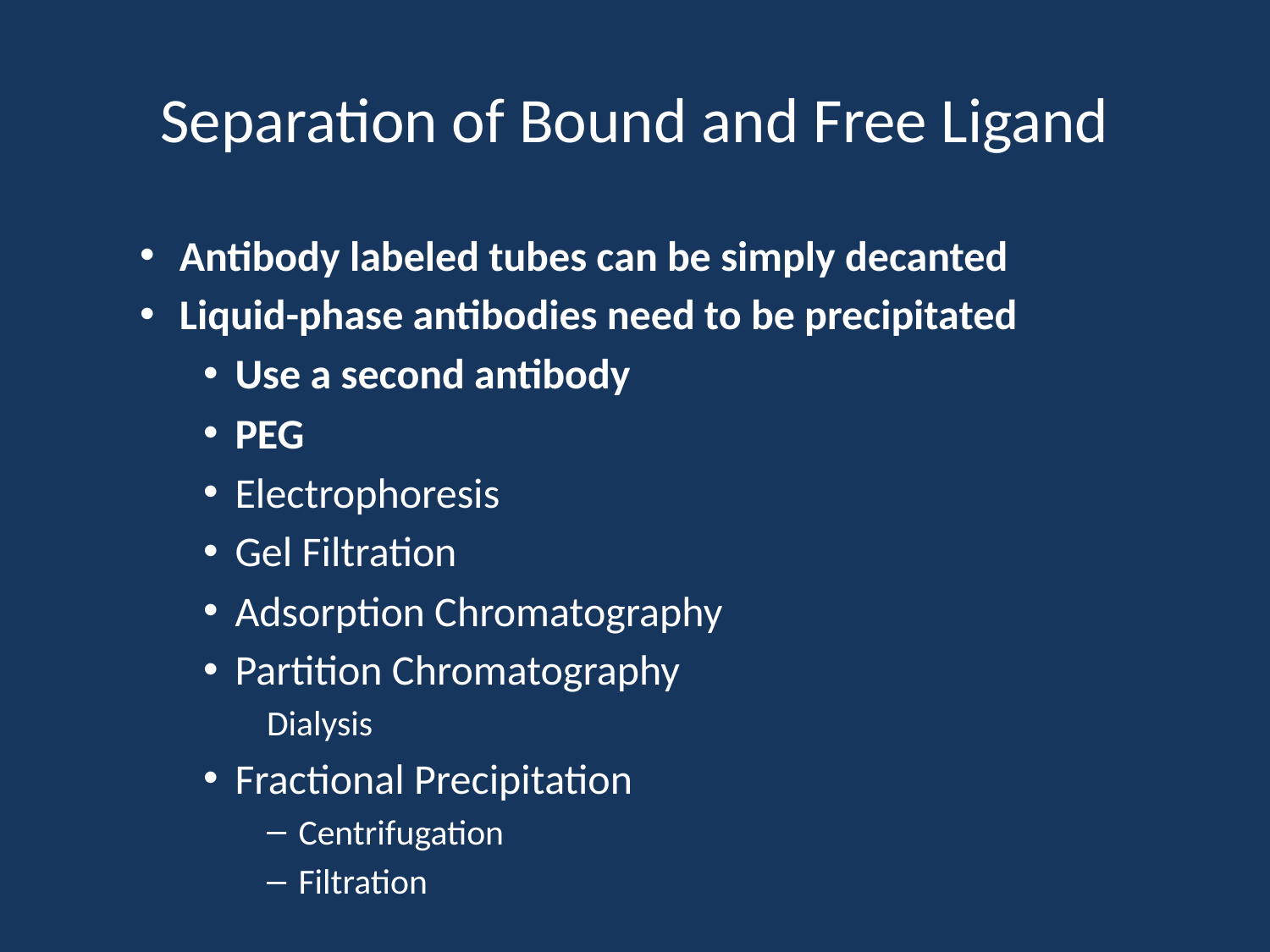

# Separation of Bound and Free Ligand
Antibody labeled tubes can be simply decanted
Liquid-phase antibodies need to be precipitated
Use a second antibody
PEG
Electrophoresis
Gel Filtration
Adsorption Chromatography
Partition Chromatography
Dialysis
Fractional Precipitation
Centrifugation
Filtration